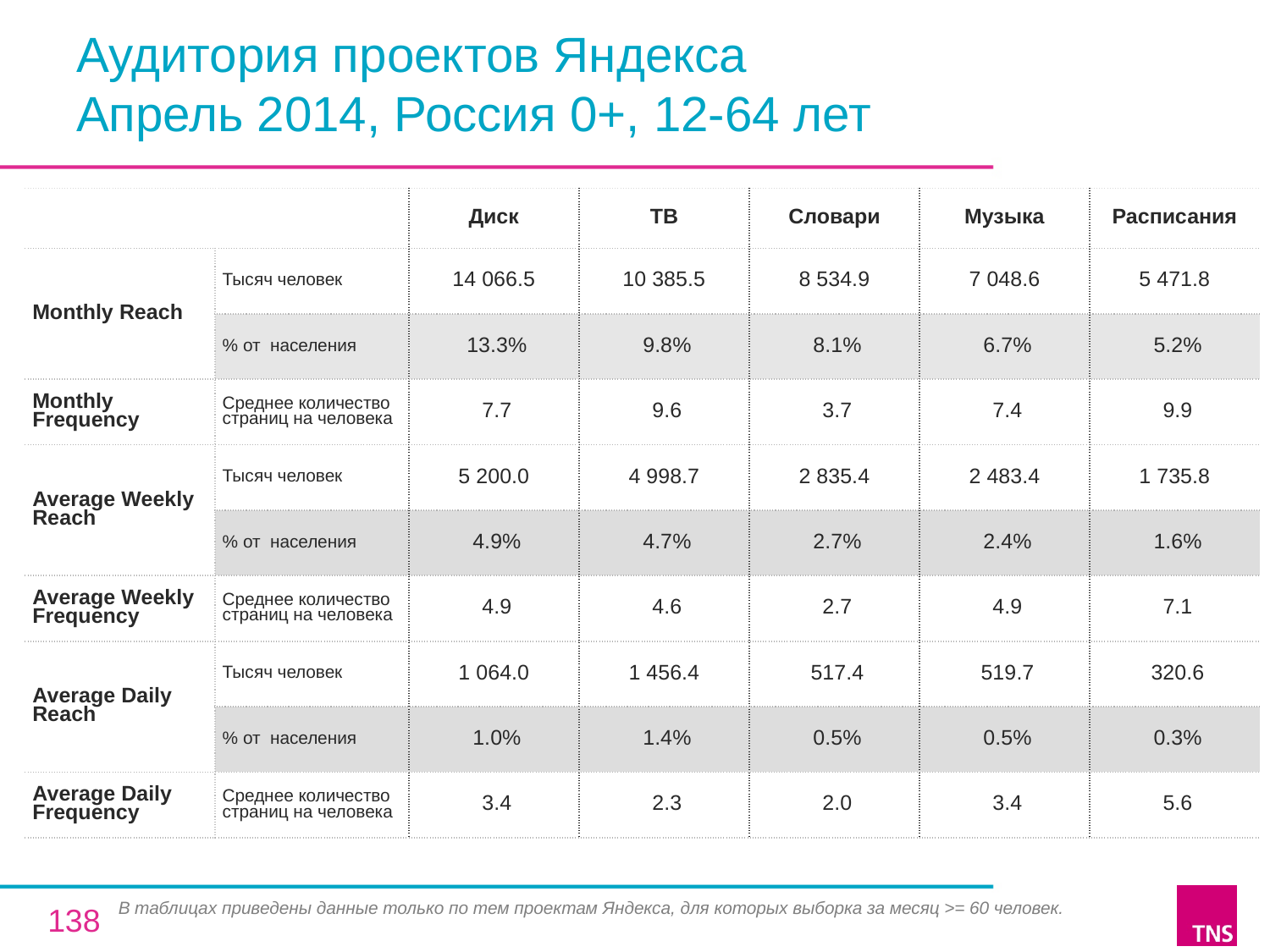

# Аудитория проектов Яндекса Апрель 2014, Россия 0+, 12-64 лет
|  |  | Диск | ТВ | Словари | Музыка | Расписания |
| --- | --- | --- | --- | --- | --- | --- |
| Monthly Reach | Тысяч человек | 14 066.5 | 10 385.5 | 8 534.9 | 7 048.6 | 5 471.8 |
|  | % от населения | 13.3% | 9.8% | 8.1% | 6.7% | 5.2% |
| Monthly Frequency | Среднее количество страниц на человека | 7.7 | 9.6 | 3.7 | 7.4 | 9.9 |
| Average Weekly Reach | Тысяч человек | 5 200.0 | 4 998.7 | 2 835.4 | 2 483.4 | 1 735.8 |
|  | % от населения | 4.9% | 4.7% | 2.7% | 2.4% | 1.6% |
| Average Weekly Frequency | Среднее количество страниц на человека | 4.9 | 4.6 | 2.7 | 4.9 | 7.1 |
| Average Daily Reach | Тысяч человек | 1 064.0 | 1 456.4 | 517.4 | 519.7 | 320.6 |
|  | % от населения | 1.0% | 1.4% | 0.5% | 0.5% | 0.3% |
| Average Daily Frequency | Среднее количество страниц на человека | 3.4 | 2.3 | 2.0 | 3.4 | 5.6 |
В таблицах приведены данные только по тем проектам Яндекса, для которых выборка за месяц >= 60 человек.
138